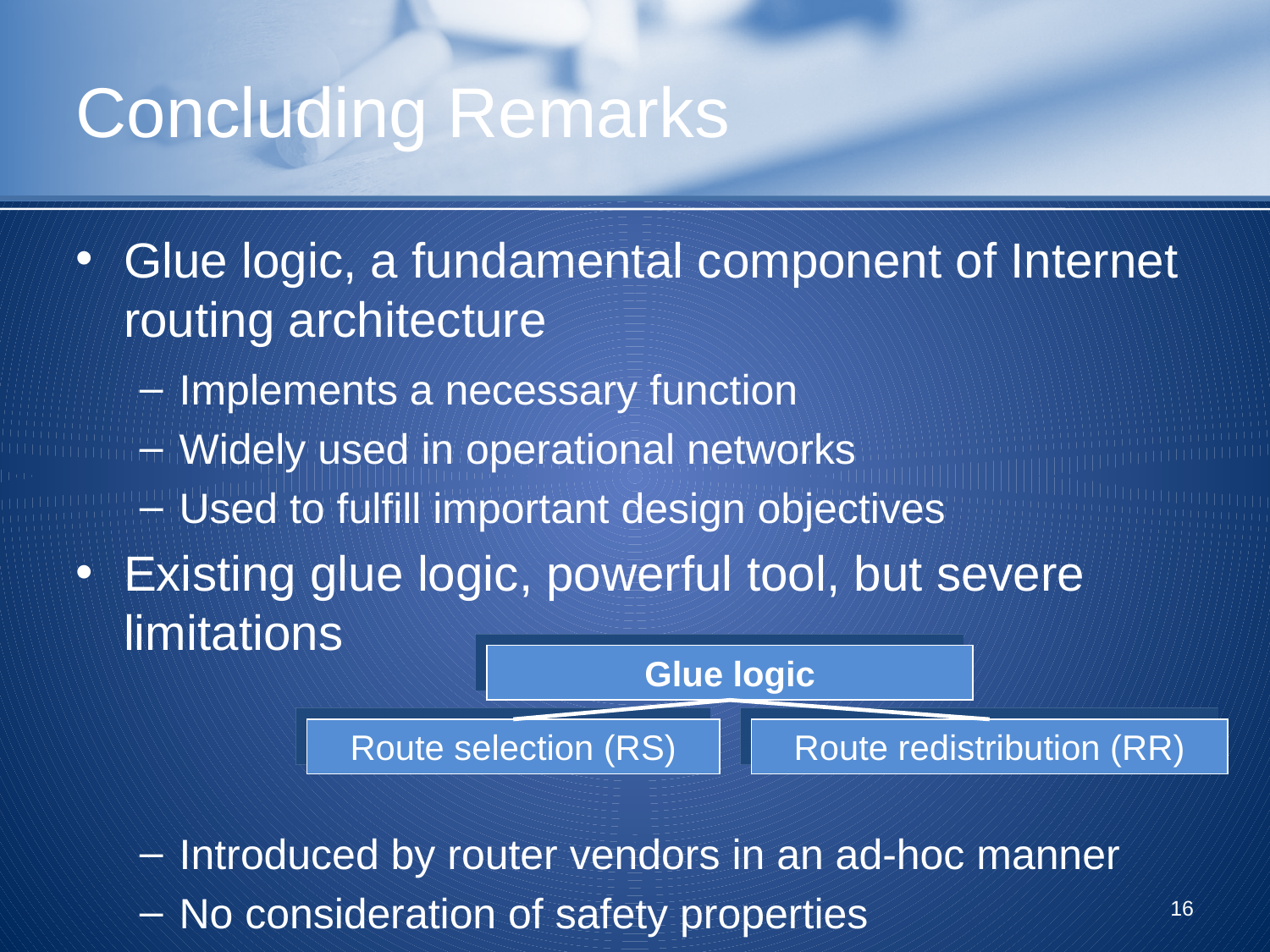

# Concluding Remarks
Glue logic, a fundamental component of Internet routing architecture
Implements a necessary function
Widely used in operational networks
Used to fulfill important design objectives
Existing glue logic, powerful tool, but severe limitations

Introduced by router vendors in an ad-hoc manner
No consideration of safety properties
Glue logic
Route selection (RS)
Route redistribution (RR)
16